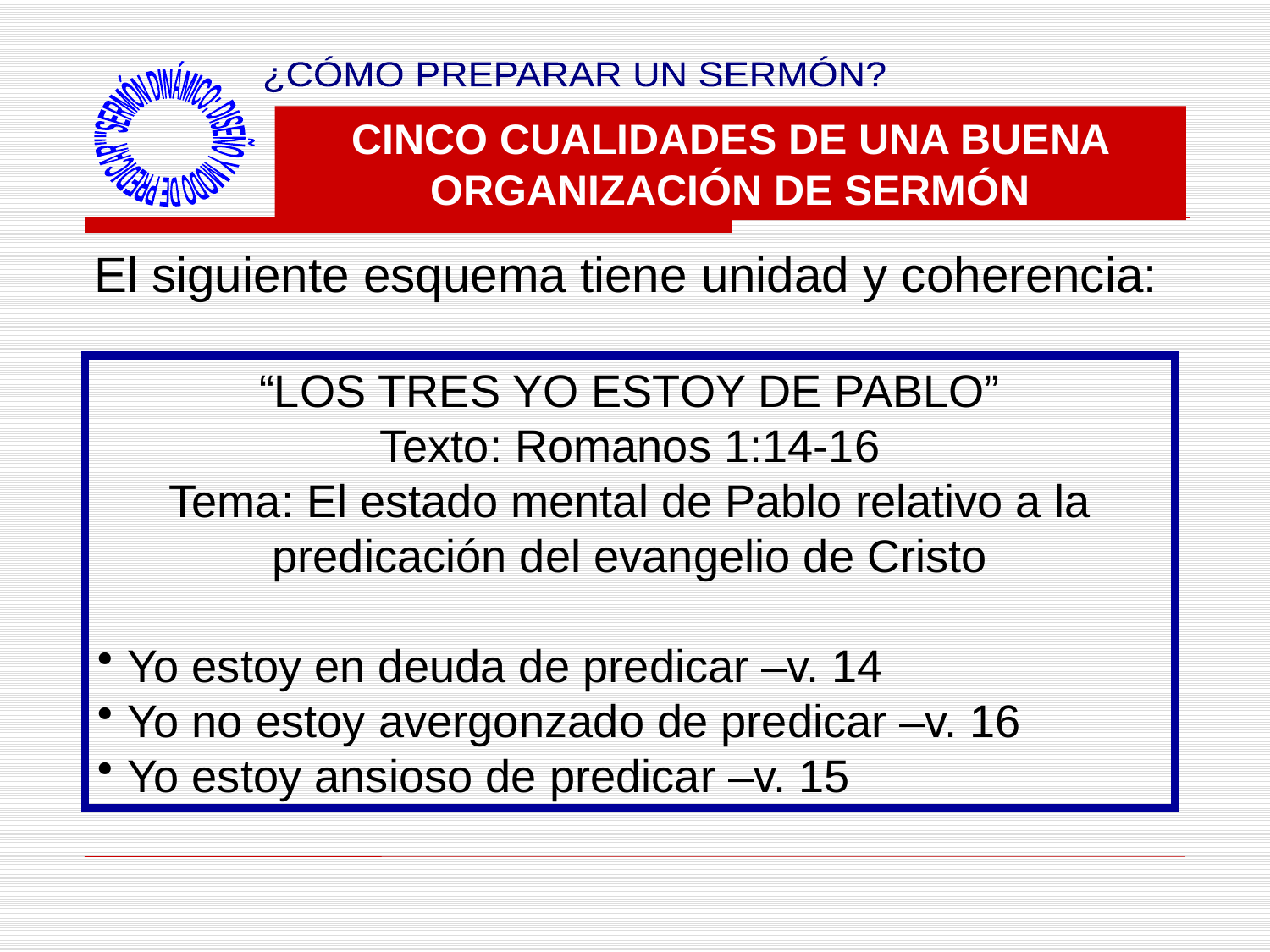

¿CÓMO PREPARAR UN SERMÓN?
"SERMÓN DINÁMICO: DISEÑO Y MODO DE PREDICAR"
CINCO CUALIDADES DE UNA BUENA ORGANIZACIÓN DE SERMÓN
El siguiente esquema tiene unidad y coherencia:
“LOS TRES YO ESTOY DE PABLO”
Texto: Romanos 1:14-16
Tema: El estado mental de Pablo relativo a la predicación del evangelio de Cristo

Yo estoy en deuda de predicar –v. 14
Yo no estoy avergonzado de predicar –v. 16
Yo estoy ansioso de predicar –v. 15